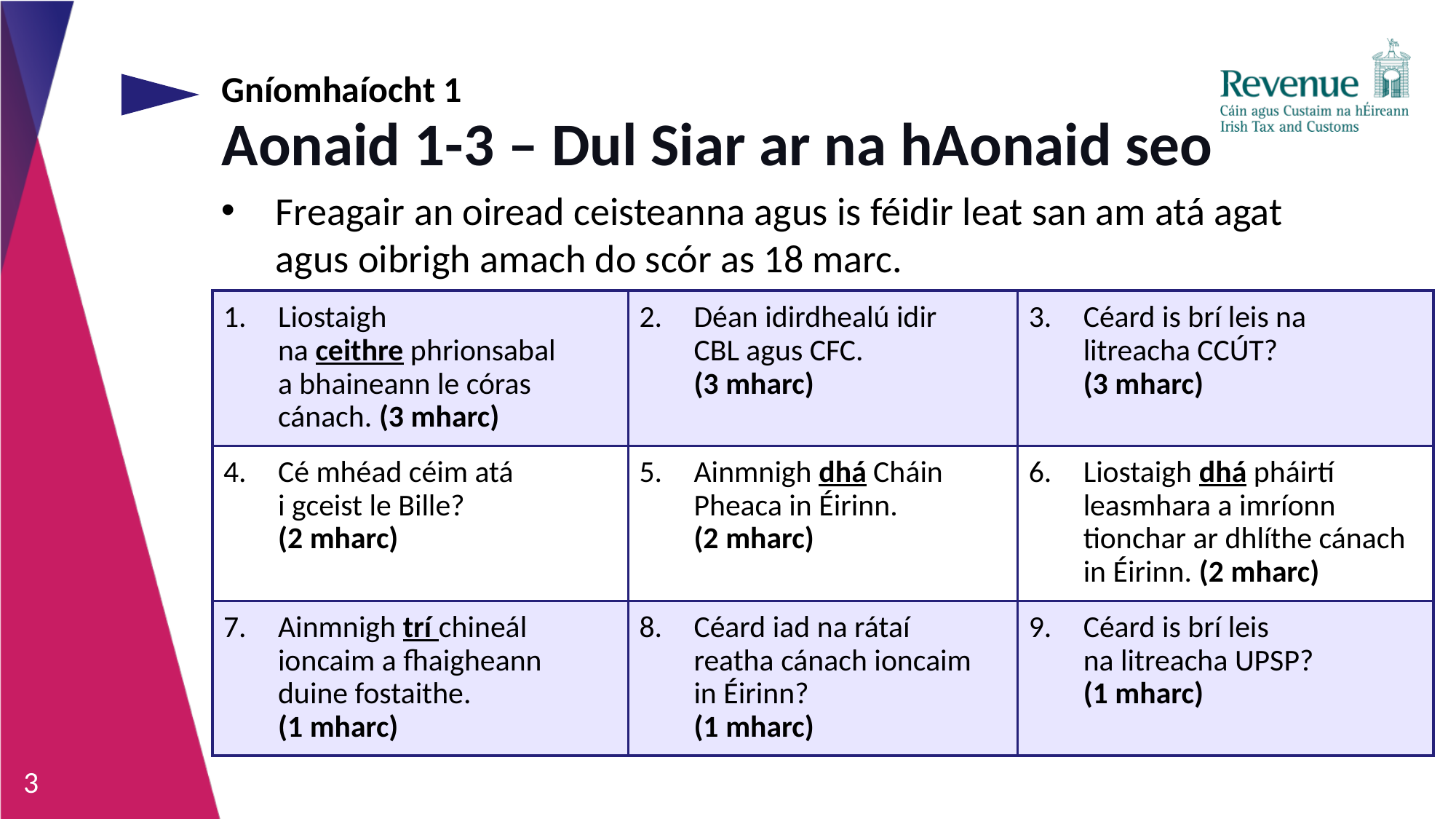

Gníomhaíocht 1
# Aonaid 1-3 – Dul Siar ar na hAonaid seo
Freagair an oiread ceisteanna agus is féidir leat san am atá agat agus oibrigh amach do scór as 18 marc.
| Liostaigh na ceithre phrionsabal a bhaineann le córas cánach. (3 mharc) | Déan idirdhealú idir CBL agus CFC.  (3 mharc) | Céard is brí leis na litreacha CCÚT?  (3 mharc) |
| --- | --- | --- |
| Cé mhéad céim atá i gceist le Bille?  (2 mharc) | Ainmnigh dhá Cháin Pheaca in Éirinn.  (2 mharc) | Liostaigh dhá pháirtí leasmhara a imríonn tionchar ar dhlíthe cánach in Éirinn. (2 mharc) |
| Ainmnigh trí chineál ioncaim a fhaigheann duine fostaithe.  (1 mharc) | Céard iad na rátaí reatha cánach ioncaim in Éirinn?  (1 mharc) | Céard is brí leis na litreacha UPSP?  (1 mharc) |
3